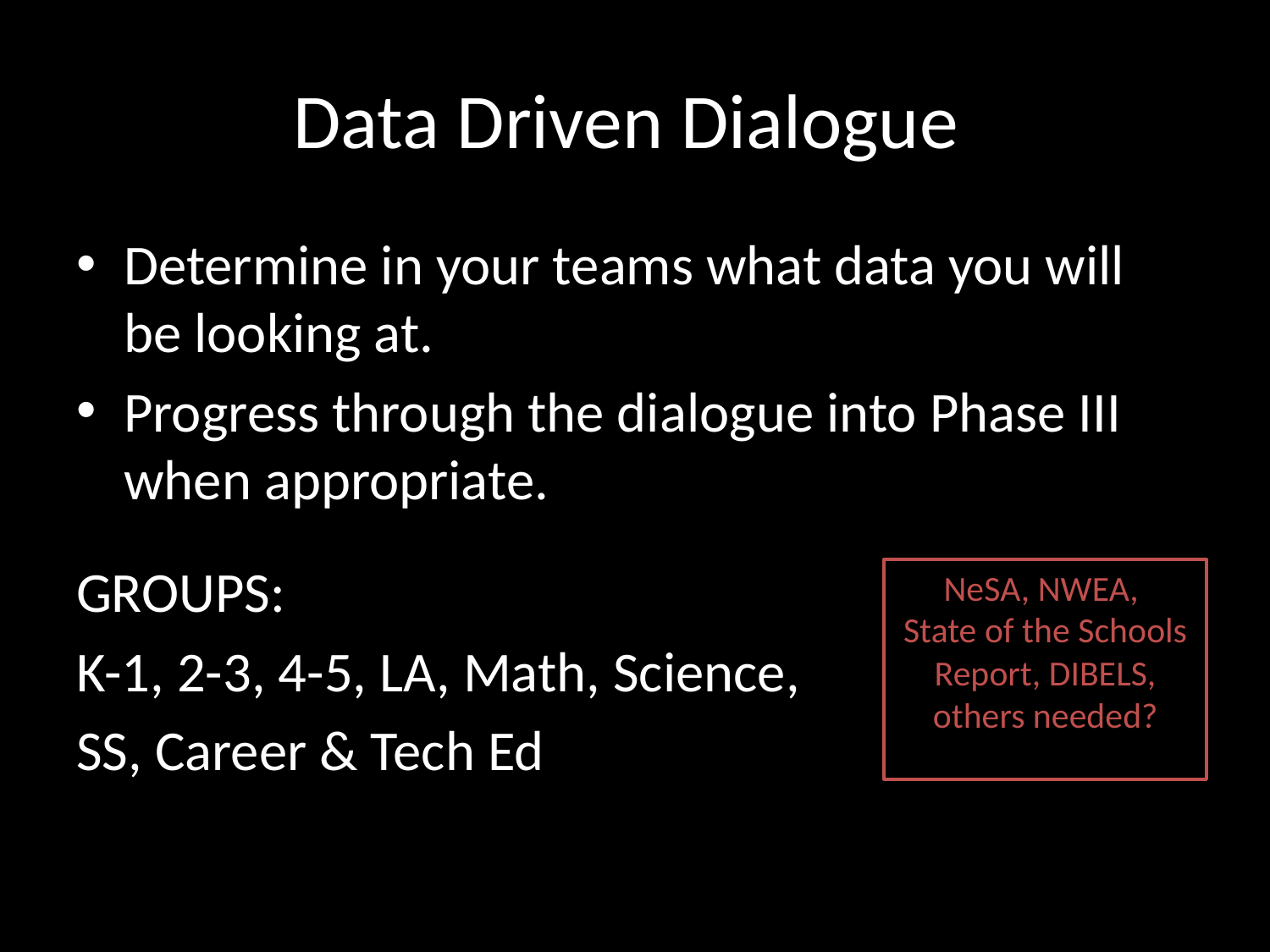

# Data Driven Dialogue
Determine in your teams what data you will be looking at.
Progress through the dialogue into Phase III when appropriate.

GROUPS:
K-1, 2-3, 4-5, LA, Math, Science,
SS, Career & Tech Ed
NeSA, NWEA,
State of the Schools Report, DIBELS, others needed?